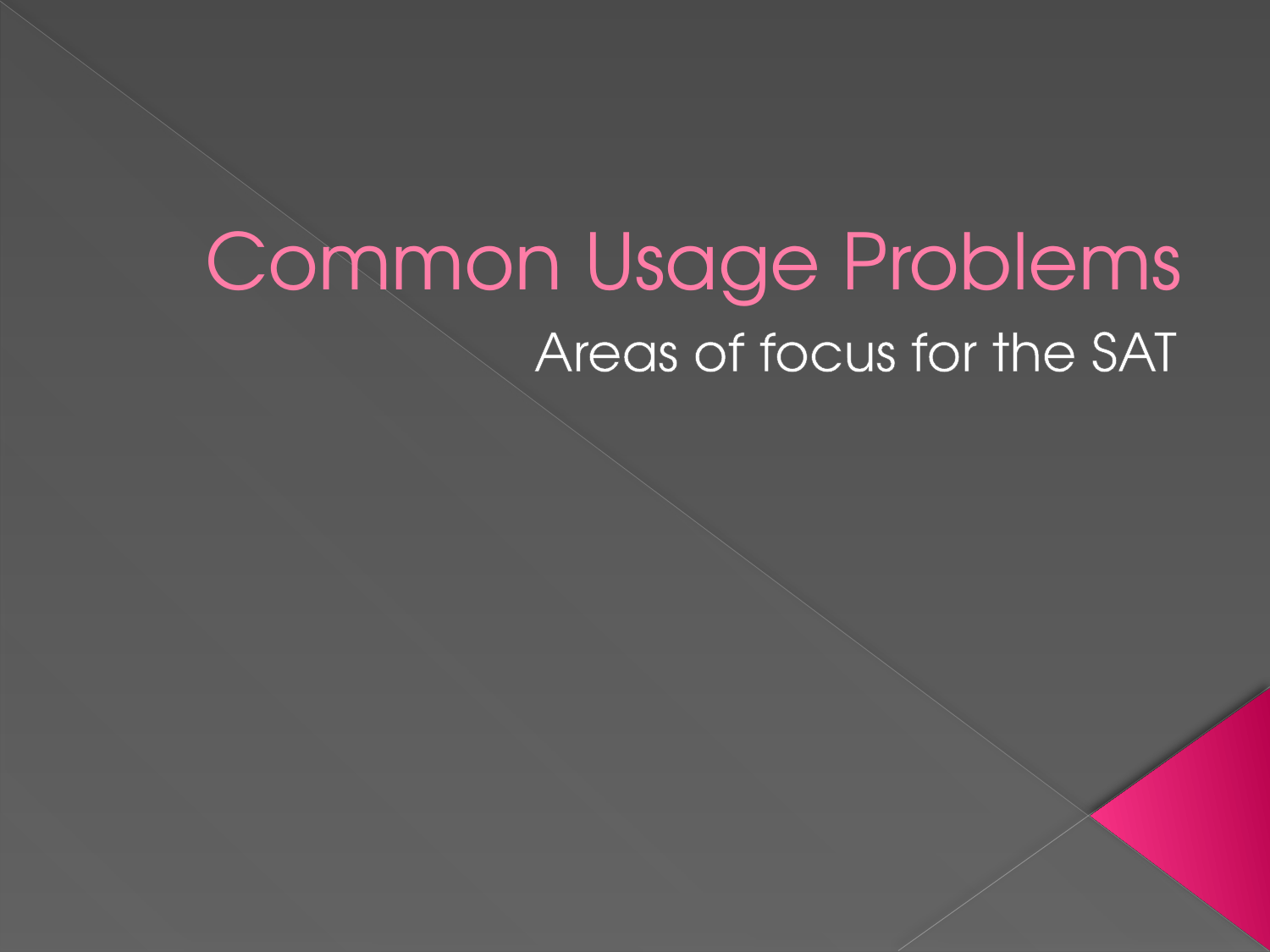

# Common Usage Problems
Areas of focus for the SAT